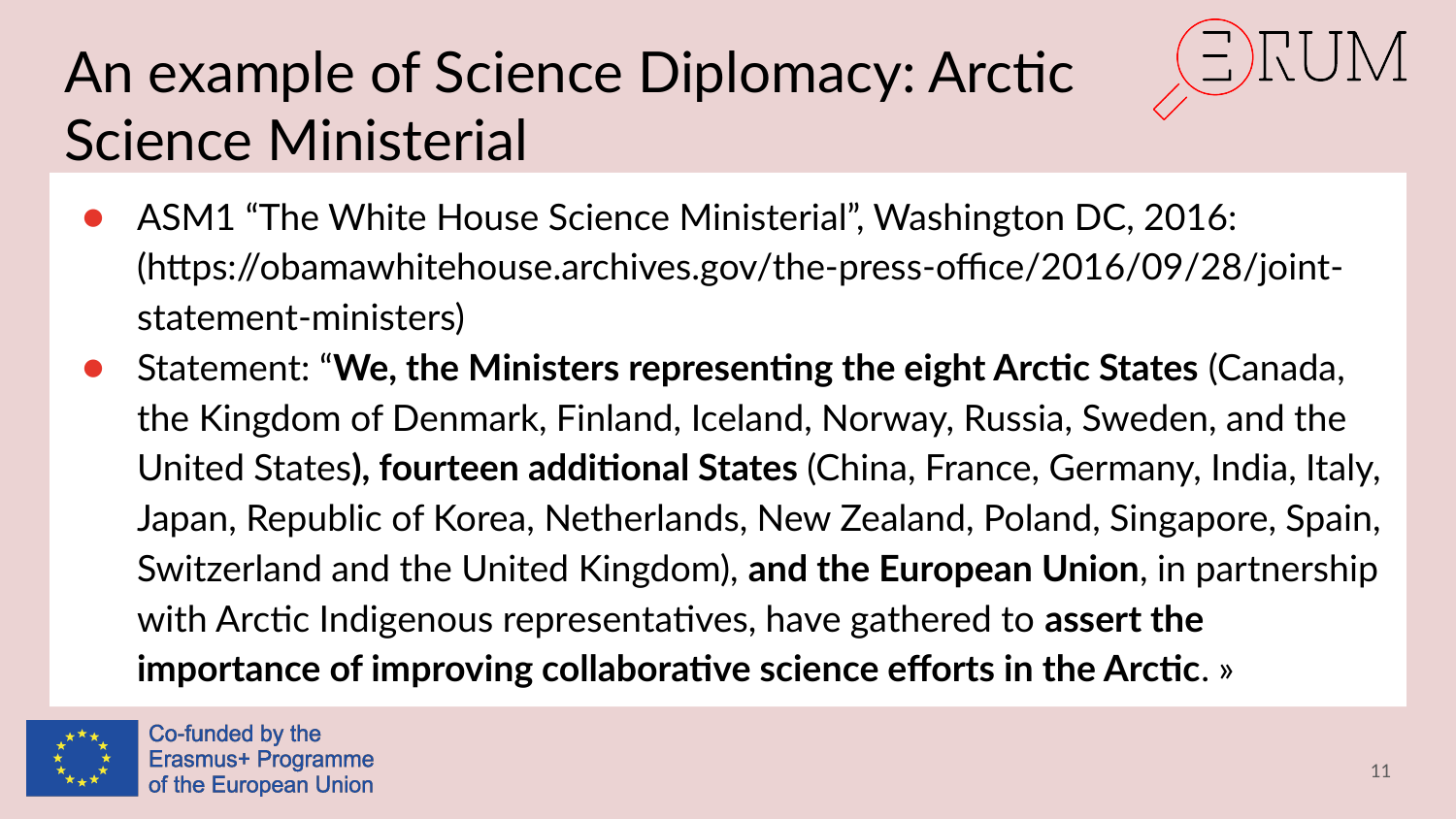

# An example of Science Diplomacy: Arctic Science Ministerial
ASM1 “The White House Science Ministerial”, Washington DC, 2016: (https://obamawhitehouse.archives.gov/the-press-office/2016/09/28/joint-statement-ministers)
Statement: “We, the Ministers representing the eight Arctic States (Canada, the Kingdom of Denmark, Finland, Iceland, Norway, Russia, Sweden, and the United States), fourteen additional States (China, France, Germany, India, Italy, Japan, Republic of Korea, Netherlands, New Zealand, Poland, Singapore, Spain, Switzerland and the United Kingdom), and the European Union, in partnership with Arctic Indigenous representatives, have gathered to assert the importance of improving collaborative science efforts in the Arctic. »
11